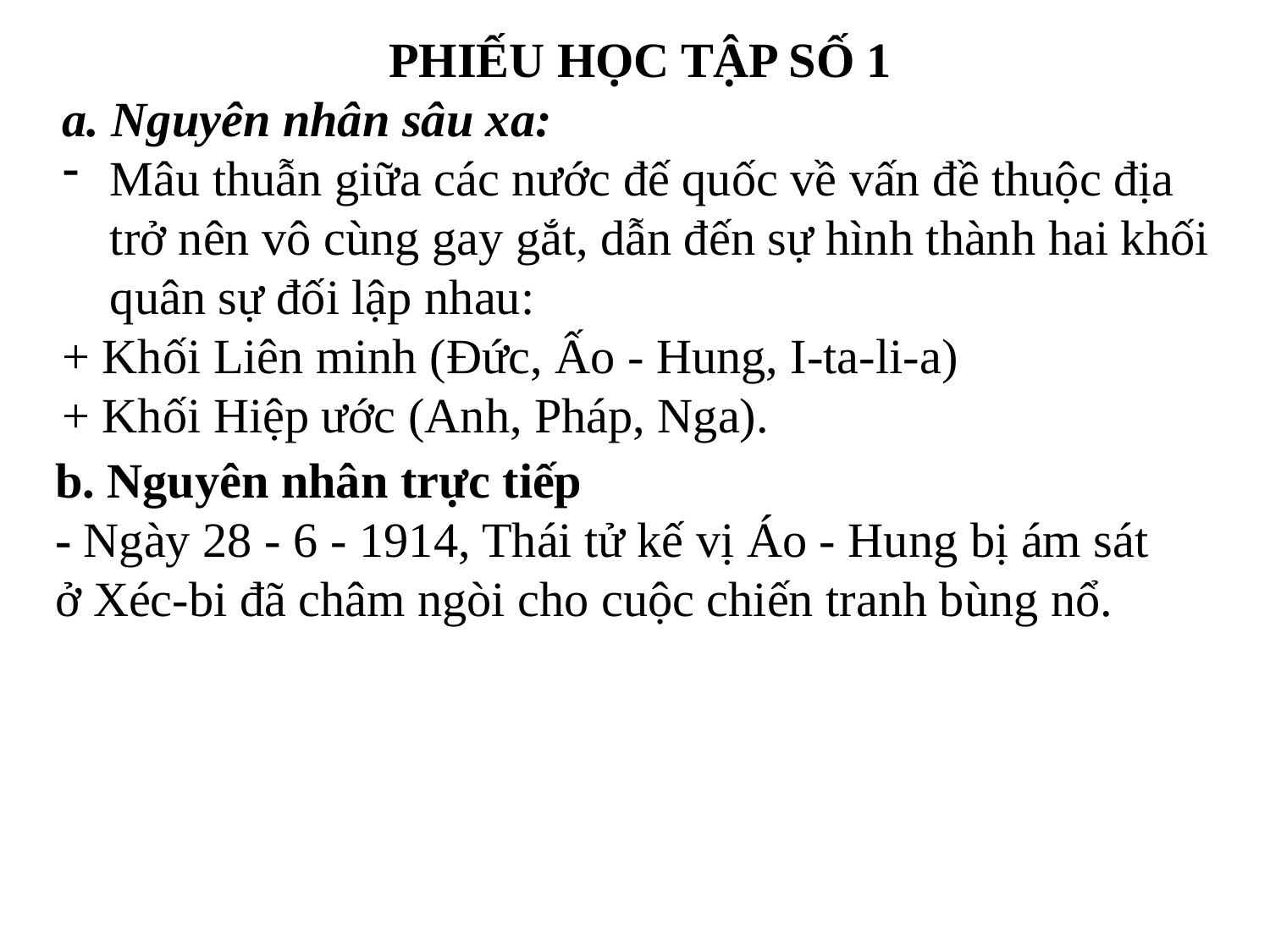

PHIẾU HỌC TẬP SỐ 1
a. Nguyên nhân sâu xa:
Mâu thuẫn giữa các nước đế quốc về vấn đề thuộc địa trở nên vô cùng gay gắt, dẫn đến sự hình thành hai khối quân sự đối lập nhau:
+ Khối Liên minh (Đức, Ấo - Hung, I-ta-li-a)
+ Khối Hiệp ước (Anh, Pháp, Nga).

# b. Nguyên nhân trực tiếp - Ngày 28 - 6 - 1914, Thái tử kế vị Áo - Hung bị ám sát ở Xéc-bi đã châm ngòi cho cuộc chiến tranh bùng nổ.